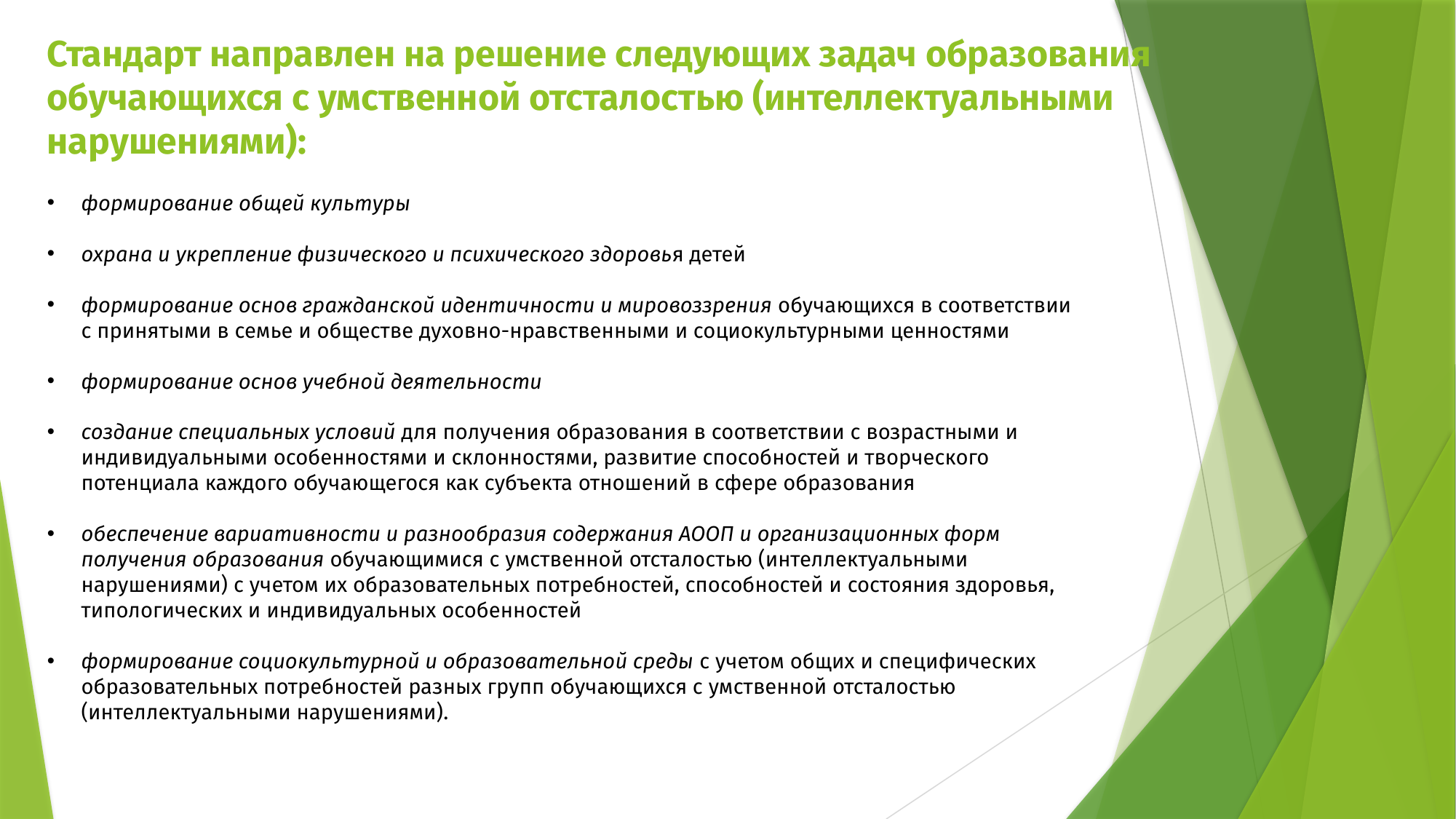

Стандарт направлен на решение следующих задач образования обучающихся с умственной отсталостью (интеллектуальными нарушениями):
формирование общей культуры

охрана и укрепление физического и психического здоровья детей

формирование основ гражданской идентичности и мировоззрения обучающихся в соответствии с принятыми в семье и обществе духовно-нравственными и социокультурными ценностями

формирование основ учебной деятельности

создание специальных условий для получения образования в соответствии с возрастными и индивидуальными особенностями и склонностями, развитие способностей и творческого потенциала каждого обучающегося как субъекта отношений в сфере образования

обеспечение вариативности и разнообразия содержания АООП и организационных форм получения образования обучающимися с умственной отсталостью (интеллектуальными нарушениями) с учетом их образовательных потребностей, способностей и состояния здоровья, типологических и индивидуальных особенностей

формирование социокультурной и образовательной среды с учетом общих и специфических образовательных потребностей разных групп обучающихся с умственной отсталостью (интеллектуальными нарушениями).